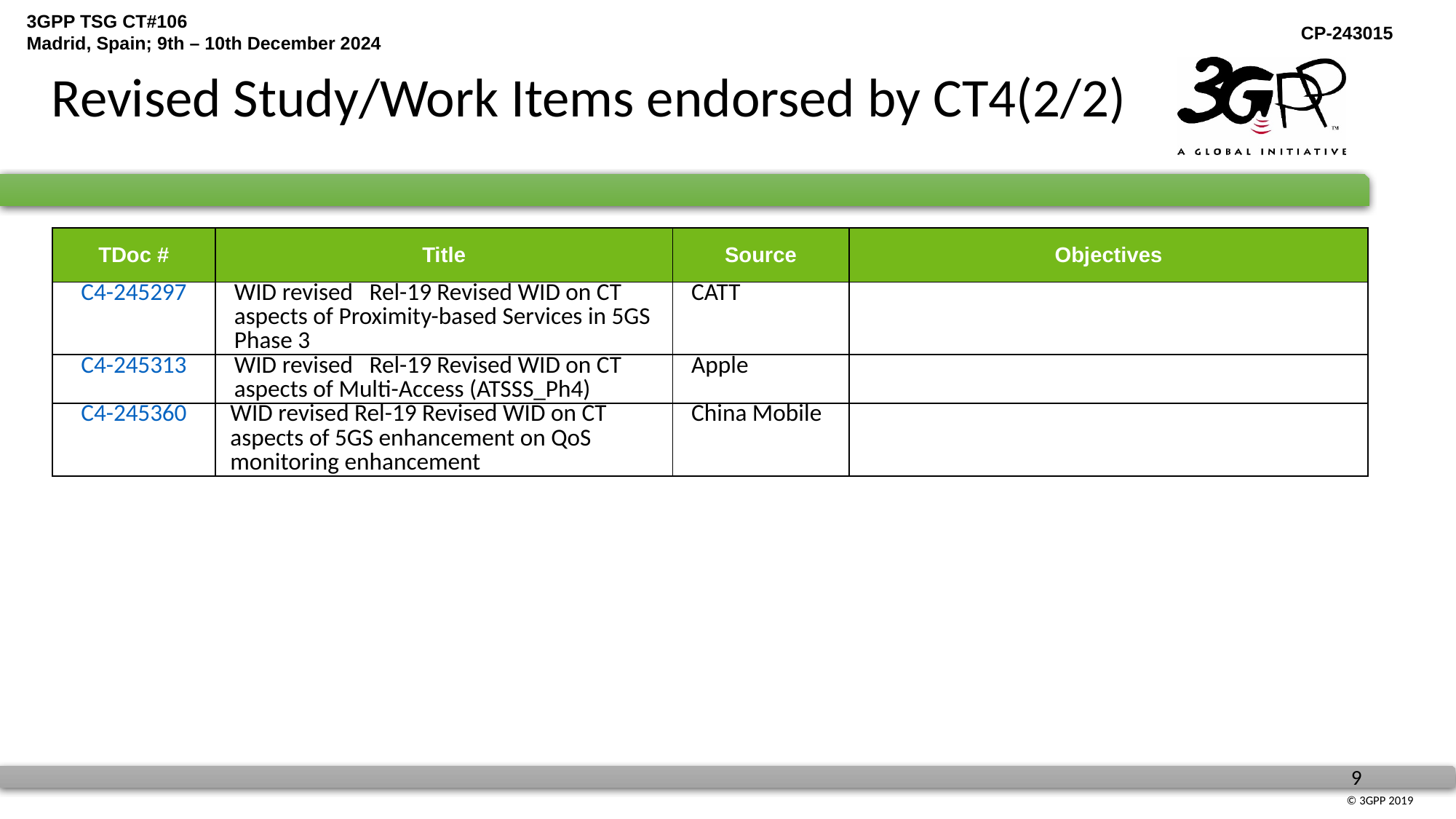

# Revised Study/Work Items endorsed by CT4(2/2)
| TDoc # | Title | Source | Objectives |
| --- | --- | --- | --- |
| C4-245297 | WID revised Rel-19 Revised WID on CT aspects of Proximity-based Services in 5GS Phase 3 | CATT |  |
| C4-245313 | WID revised Rel-19 Revised WID on CT aspects of Multi-Access (ATSSS\_Ph4) | Apple |  |
| C4-245360 | WID revised Rel-19 Revised WID on CT aspects of 5GS enhancement on QoS monitoring enhancement | China Mobile |  |